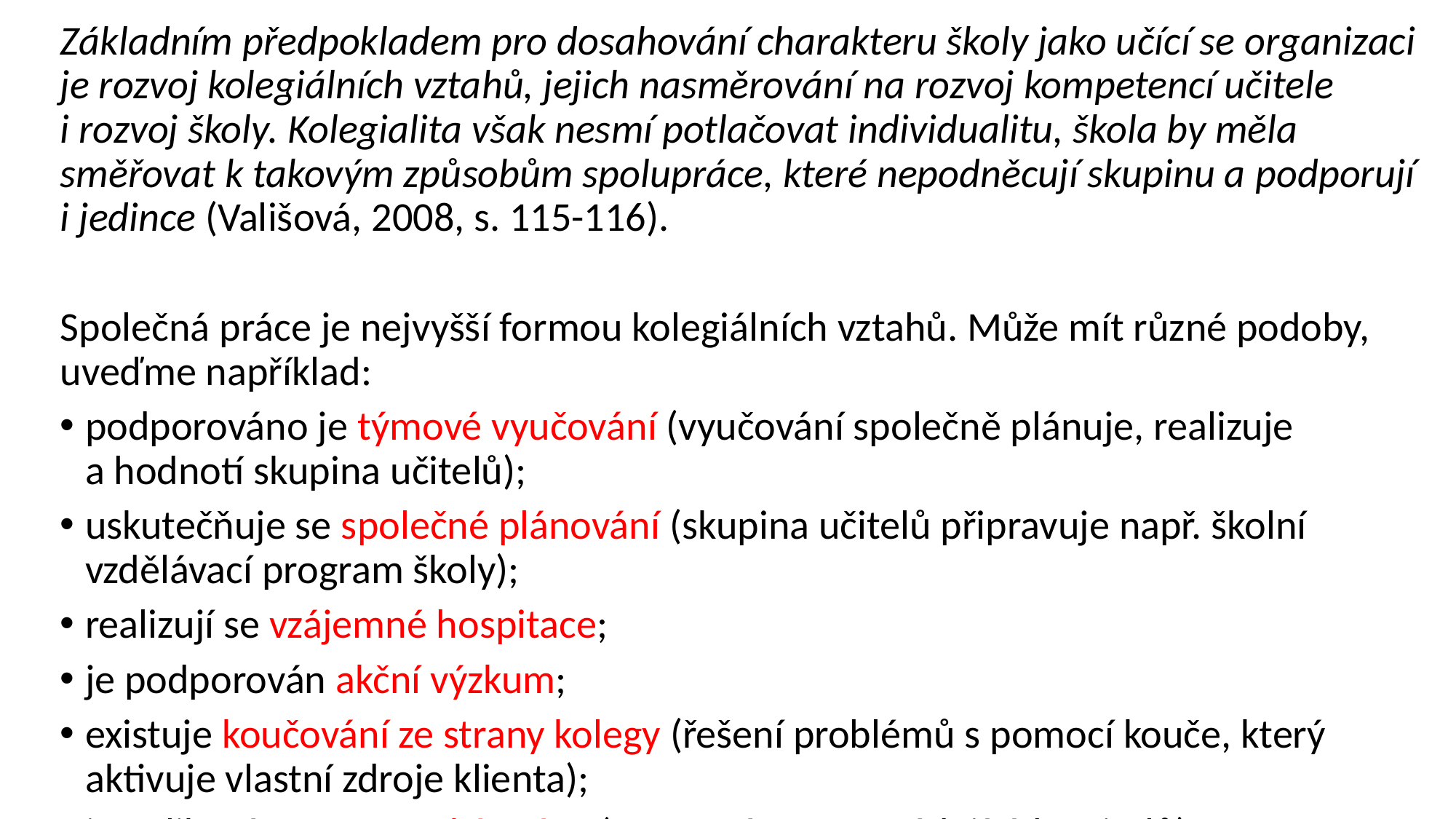

Základním předpokladem pro dosahování charakteru školy jako učící se organizaci je rozvoj kolegiálních vztahů, jejich nasměrování na rozvoj kompetencí učitele i rozvoj školy. Kolegialita však nesmí potlačovat individualitu, škola by měla směřovat k takovým způsobům spolupráce, které nepodněcují skupinu a podporují i jedince (Vališová, 2008, s. 115-116).

Společná práce je nejvyšší formou kolegiálních vztahů. Může mít různé podoby, uveďme například:
podporováno je týmové vyučování (vyučování společně plánuje, realizuje a hodnotí skupina učitelů);
uskutečňuje se společné plánování (skupina učitelů připravuje např. školní vzdělávací program školy);
realizují se vzájemné hospitace;
je podporován akční výzkum;
existuje koučování ze strany kolegy (řešení problémů s pomocí kouče, který aktivuje vlastní zdroje klienta);
je aplikována mentorská práce (např. práce tzv. uvádějících učitelů).